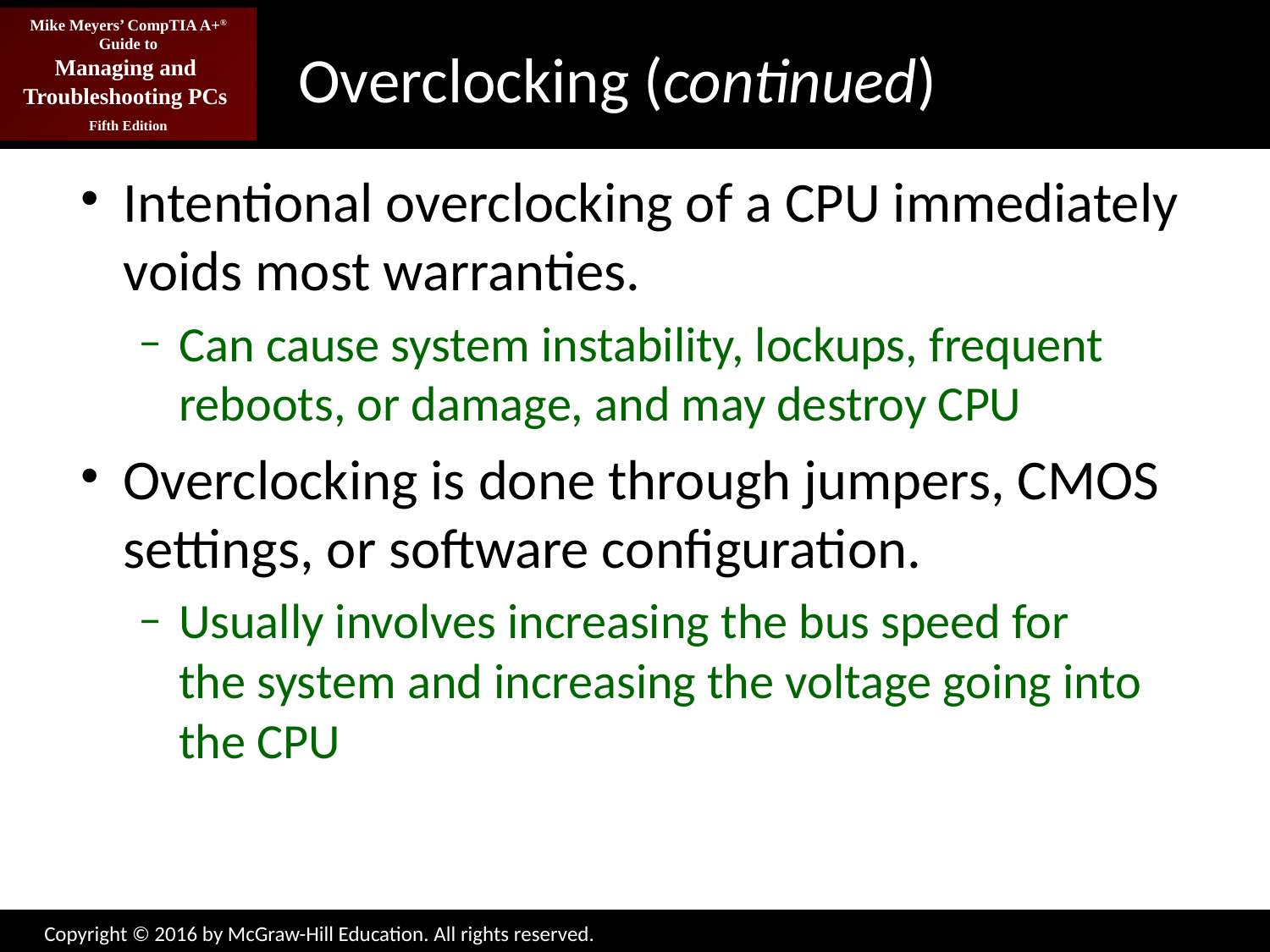

# Overclocking (continued)
Intentional overclocking of a CPU immediately voids most warranties.
Can cause system instability, lockups, frequent reboots, or damage, and may destroy CPU
Overclocking is done through jumpers, CMOS settings, or software configuration.
Usually involves increasing the bus speed for
the system and increasing the voltage going into the CPU